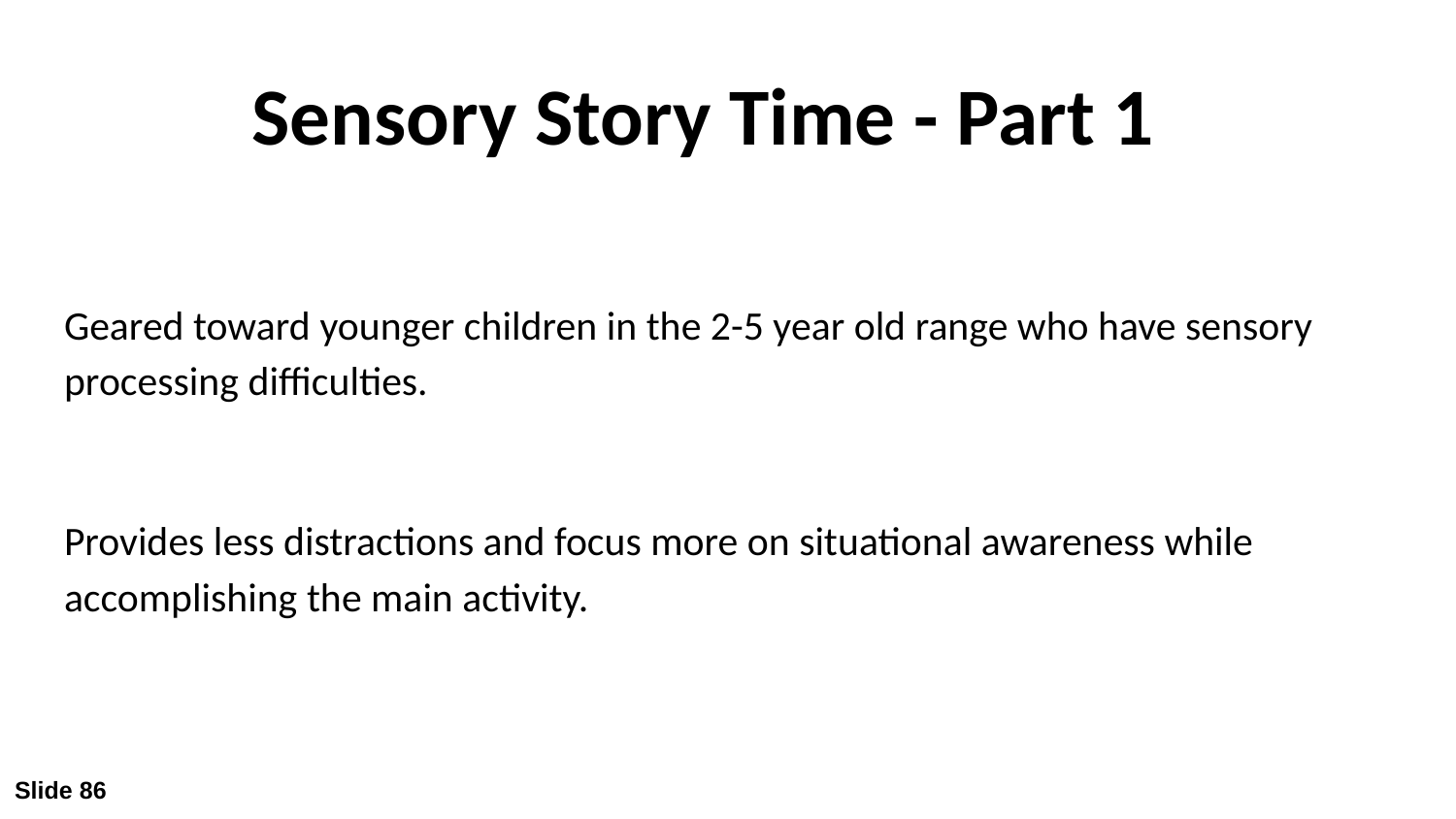

# Sensory Story Time - Part 1
Geared toward younger children in the 2-5 year old range who have sensory processing difficulties.

Provides less distractions and focus more on situational awareness while accomplishing the main activity.
Slide 86